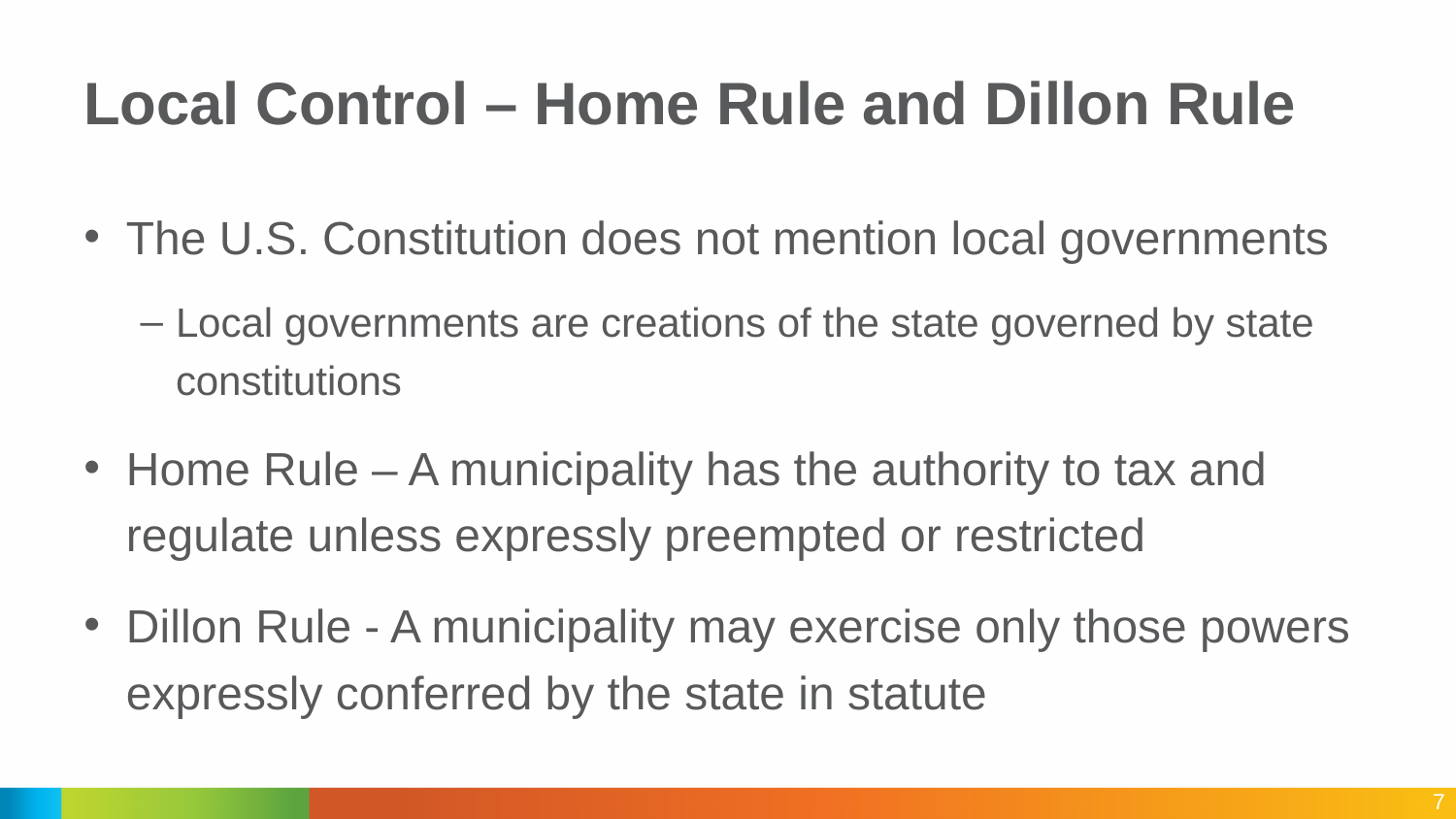

# Local Control – Home Rule and Dillon Rule
The U.S. Constitution does not mention local governments
Local governments are creations of the state governed by state constitutions
Home Rule – A municipality has the authority to tax and regulate unless expressly preempted or restricted
Dillon Rule - A municipality may exercise only those powers expressly conferred by the state in statute

7